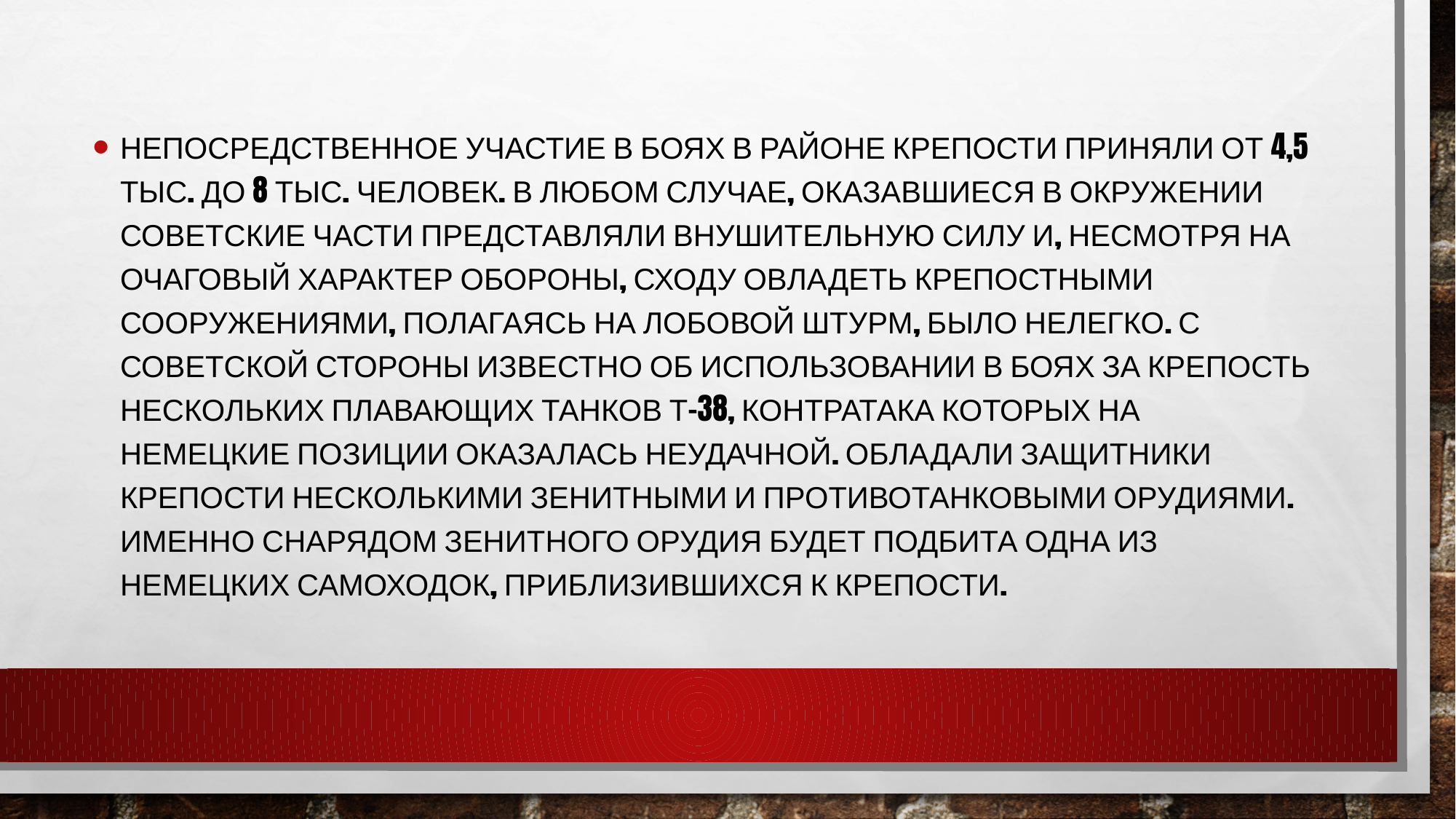

Непосредственное участие в боях в районе крепости приняли от 4,5 тыс. до 8 тыс. человек. В любом случае, оказавшиеся в окружении советские части представляли внушительную силу и, несмотря на очаговый характер обороны, сходу овладеть крепостными сооружениями, полагаясь на лобовой штурм, было нелегко. С советской стороны известно об использовании в боях за крепость нескольких плавающих танков Т-38, контратака которых на немецкие позиции оказалась неудачной. Обладали защитники крепости несколькими зенитными и противотанковыми орудиями. Именно снарядом зенитного орудия будет подбита одна из немецких самоходок, приблизившихся к крепости.
#